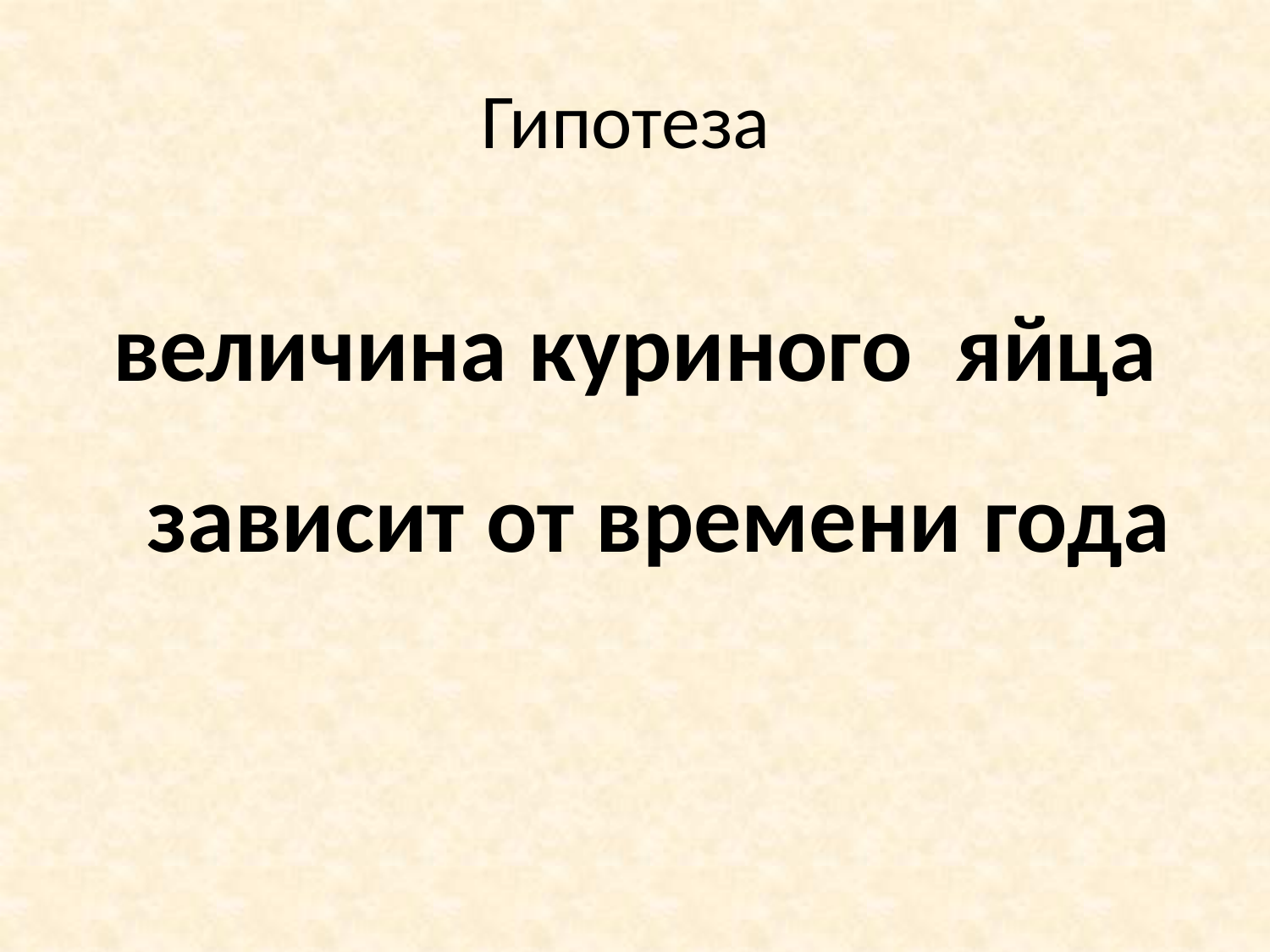

# Гипотеза
величина куриного  яйца зависит от времени года